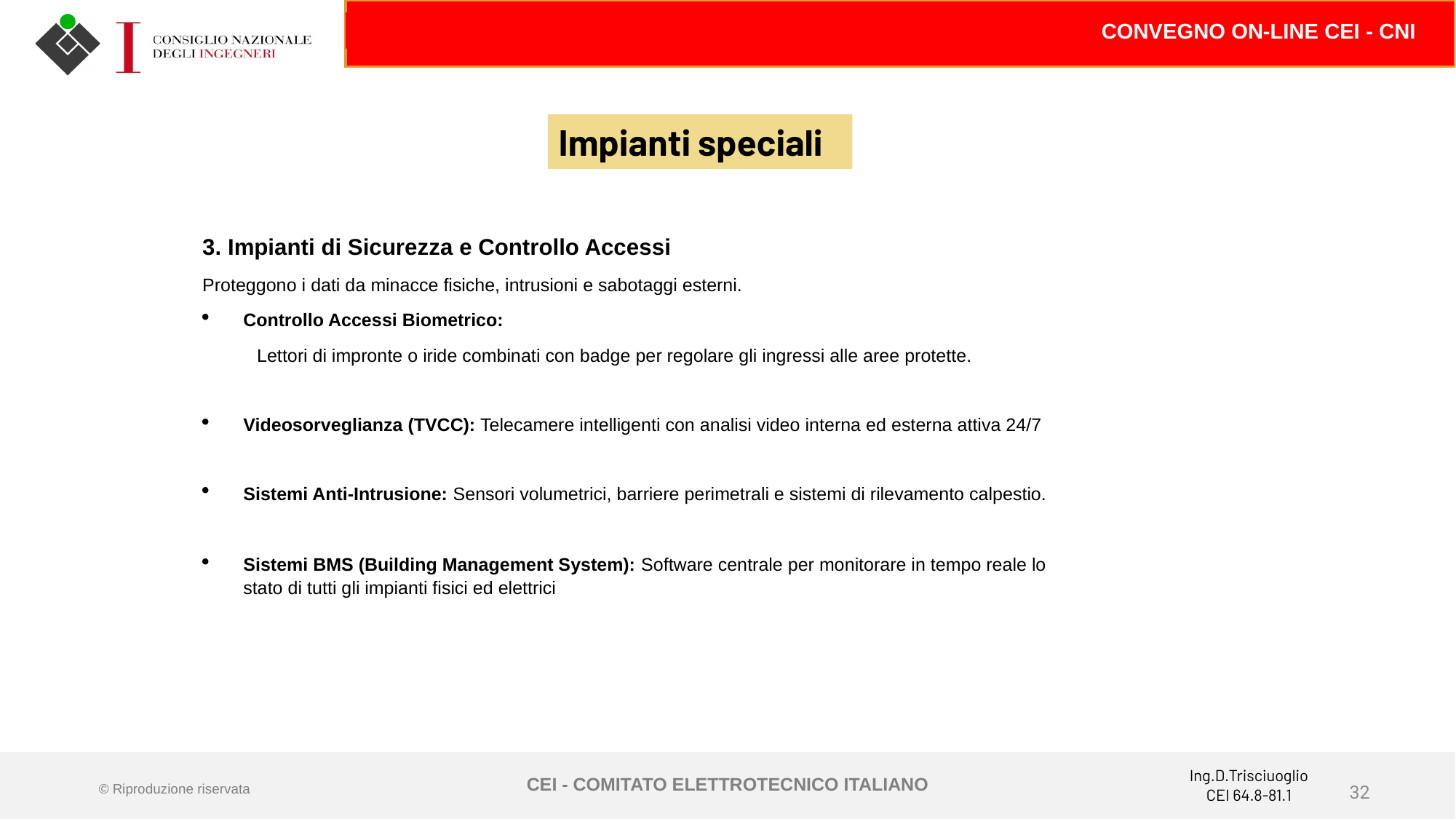

Impianti speciali
3. Impianti di Sicurezza e Controllo Accessi
Proteggono i dati da minacce fisiche, intrusioni e sabotaggi esterni.
Controllo Accessi Biometrico:
	Lettori di impronte o iride combinati con badge per regolare gli ingressi alle aree protette.

Videosorveglianza (TVCC): Telecamere intelligenti con analisi video interna ed esterna attiva 24/7

Sistemi Anti-Intrusione: Sensori volumetrici, barriere perimetrali e sistemi di rilevamento calpestio.

Sistemi BMS (Building Management System): Software centrale per monitorare in tempo reale lo stato di tutti gli impianti fisici ed elettrici
Ing.D.Trisciuoglio
CEI 64.8-81.1